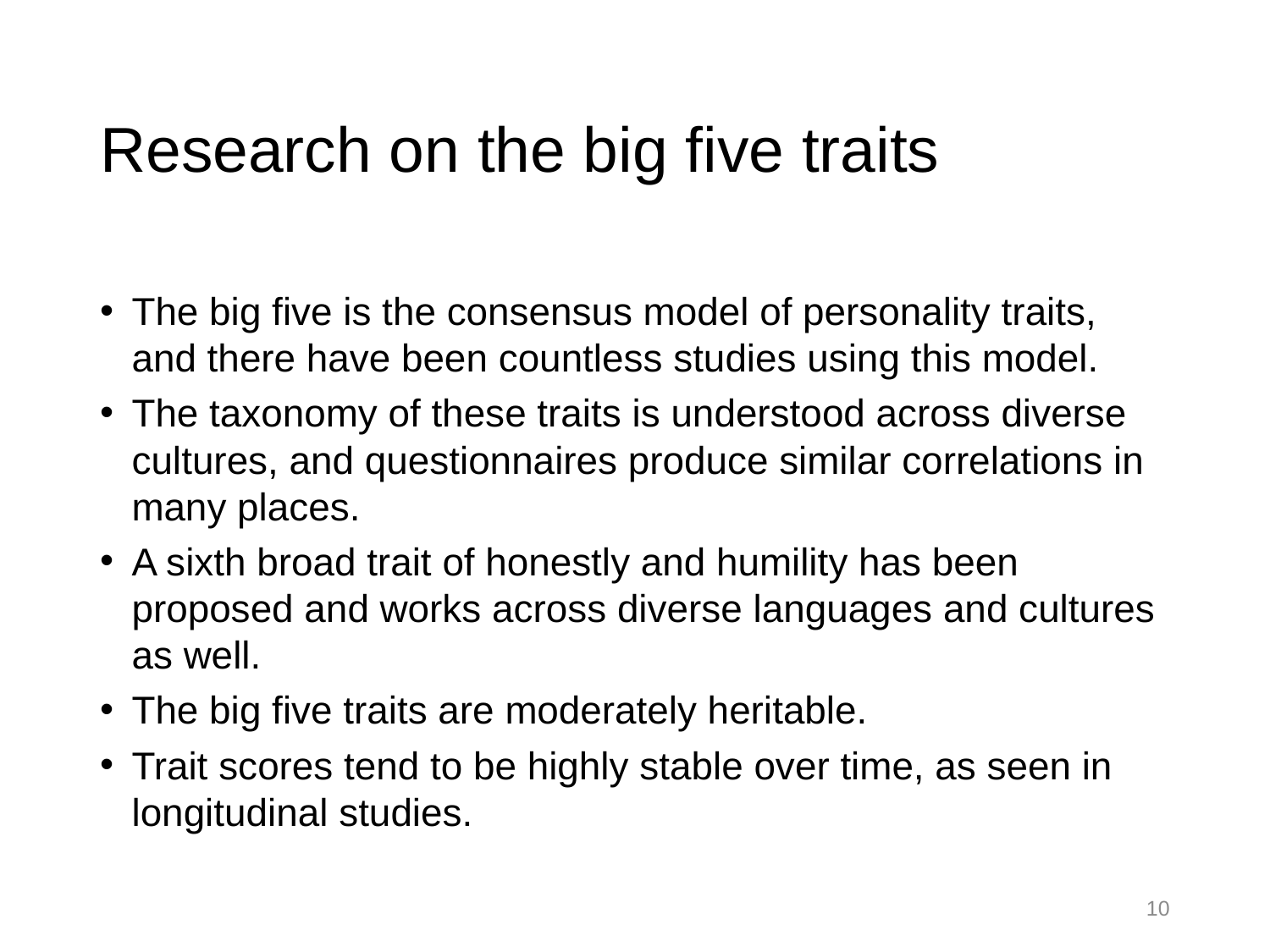

# Research on the big five traits
The big five is the consensus model of personality traits, and there have been countless studies using this model.
The taxonomy of these traits is understood across diverse cultures, and questionnaires produce similar correlations in many places.
A sixth broad trait of honestly and humility has been proposed and works across diverse languages and cultures as well.
The big five traits are moderately heritable.
Trait scores tend to be highly stable over time, as seen in longitudinal studies.
10